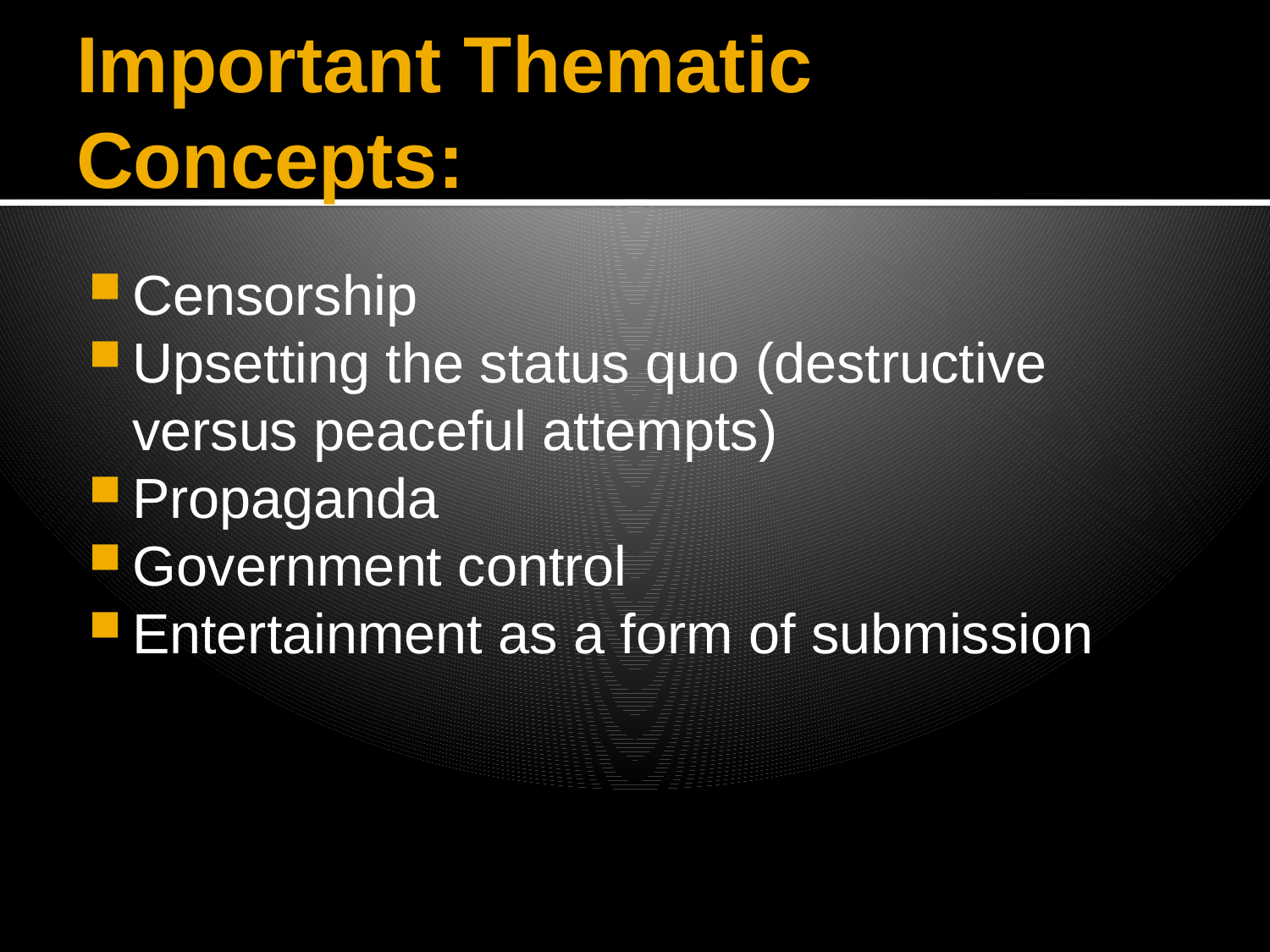

# Important Thematic Concepts:
Censorship
Upsetting the status quo (destructive versus peaceful attempts)
Propaganda
Government control
Entertainment as a form of submission